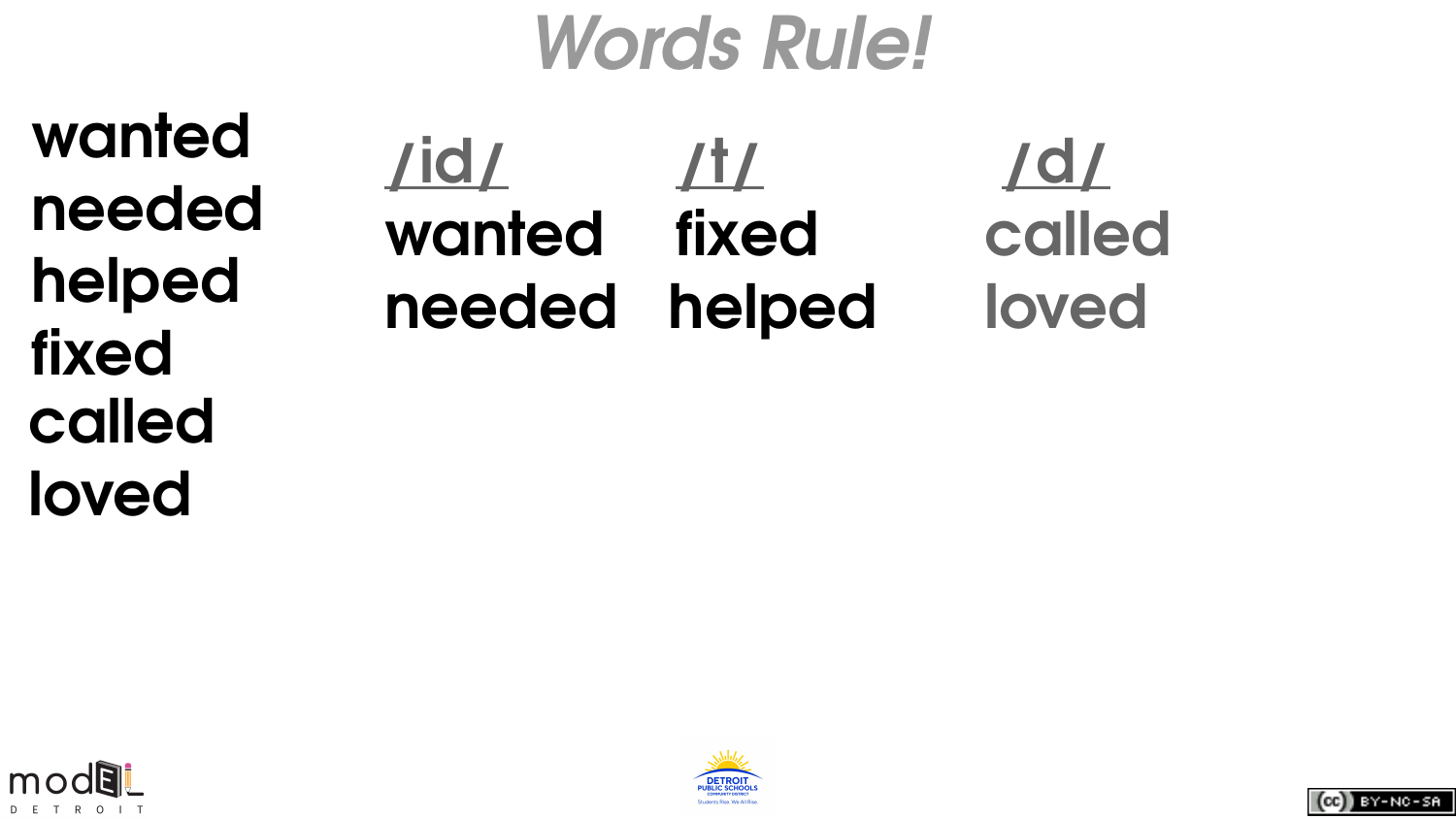

# Words Rule!
wanted
needed
helped
fixed
/id/		/t/
wanted	fixed
needed   helped

 /d/
called
loved

called
loved